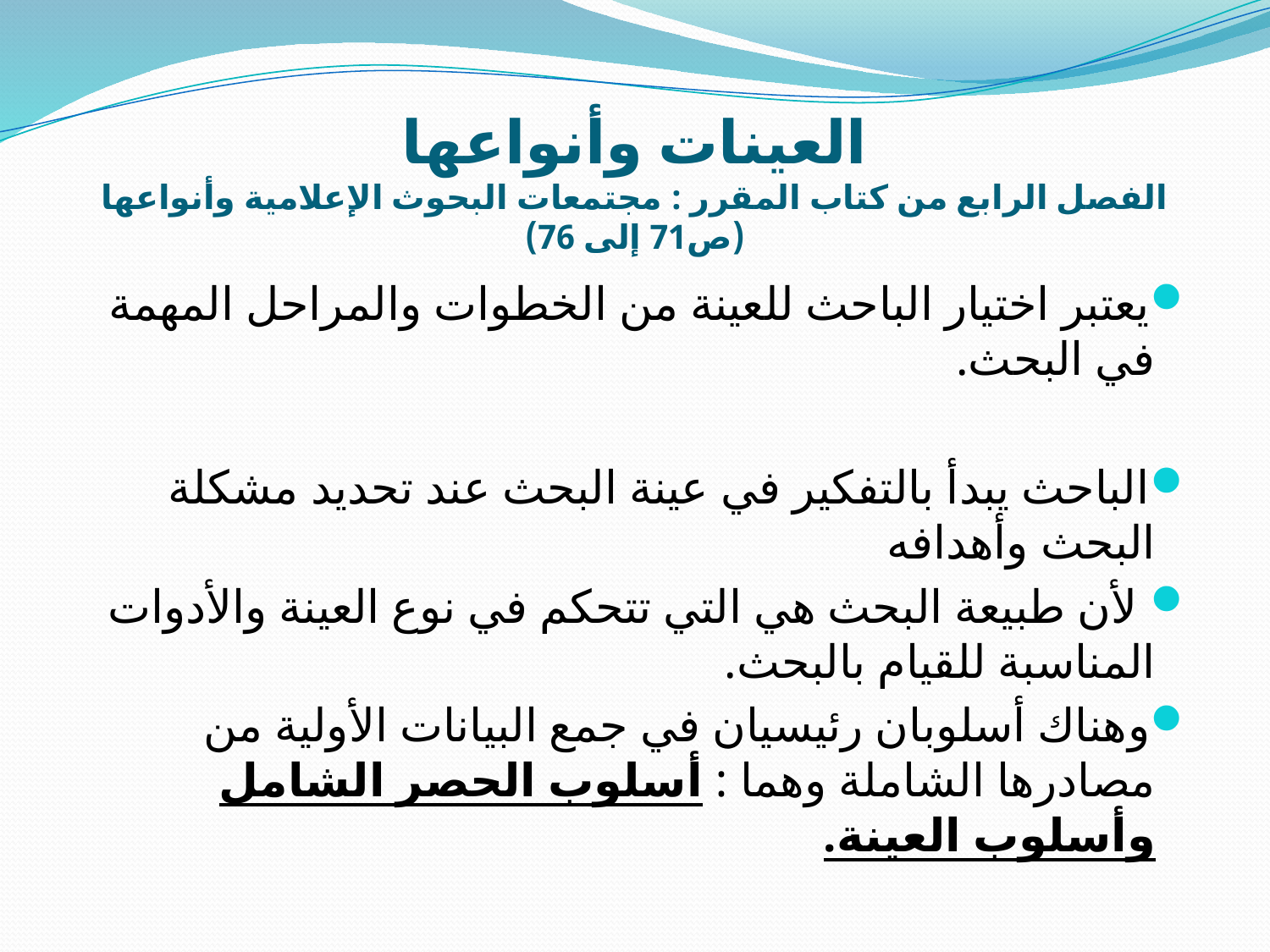

# العينات وأنواعها الفصل الرابع من كتاب المقرر : مجتمعات البحوث الإعلامية وأنواعها (ص71 إلى 76)
يعتبر اختيار الباحث للعينة من الخطوات والمراحل المهمة في البحث.

الباحث يبدأ بالتفكير في عينة البحث عند تحديد مشكلة البحث وأهدافه
 لأن طبيعة البحث هي التي تتحكم في نوع العينة والأدوات المناسبة للقيام بالبحث.
وهناك أسلوبان رئيسيان في جمع البيانات الأولية من مصادرها الشاملة وهما : أسلوب الحصر الشامل وأسلوب العينة.